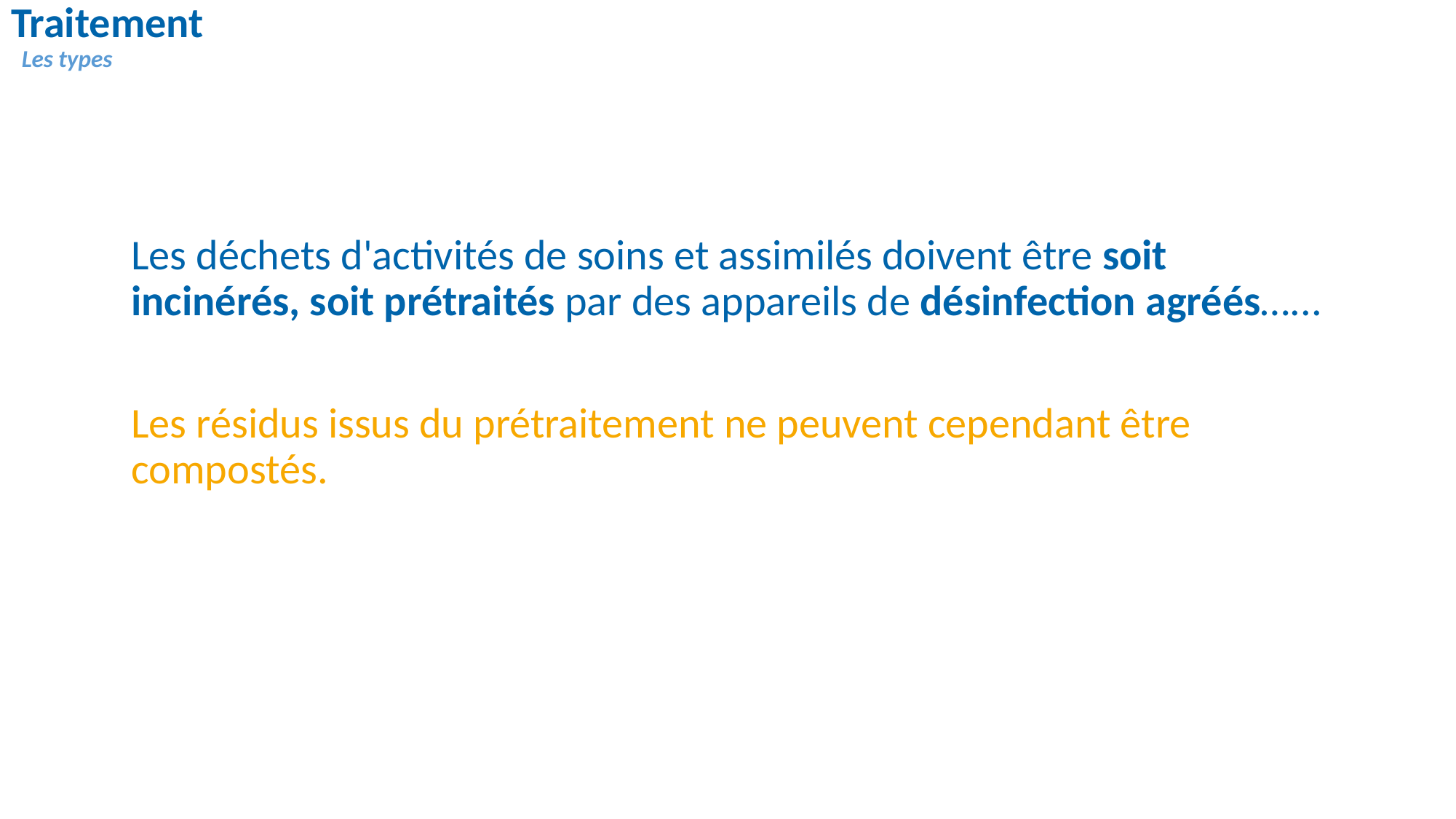

Traitement
Les types

	Les déchets d'activités de soins et assimilés doivent être soit incinérés, soit prétraités par des appareils de désinfection agréés…...

	Les résidus issus du prétraitement ne peuvent cependant être compostés.